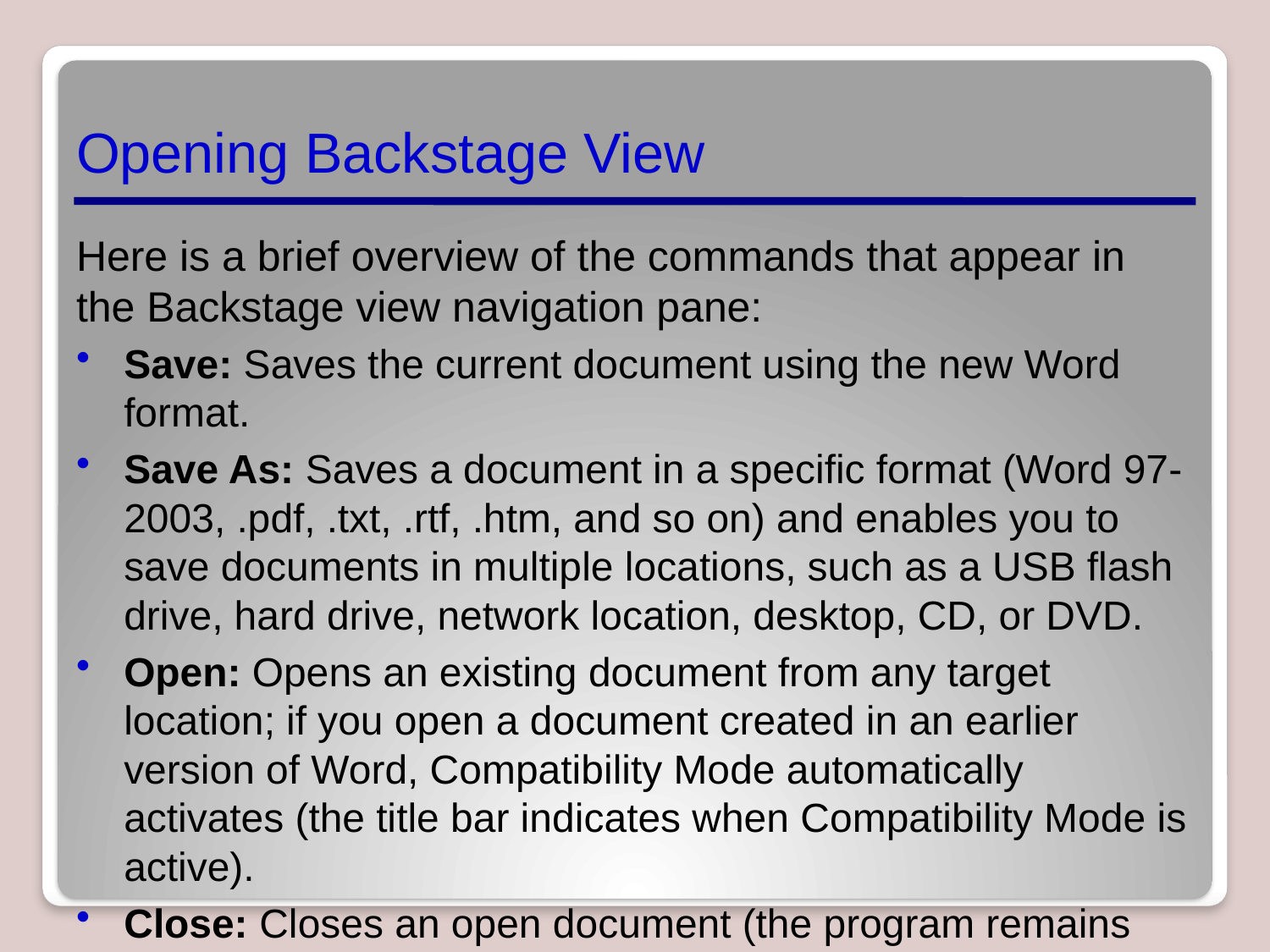

# Opening Backstage View
Here is a brief overview of the commands that appear in the Backstage view navigation pane:
Save: Saves the current document using the new Word format.
Save As: Saves a document in a specific format (Word 97-2003, .pdf, .txt, .rtf, .htm, and so on) and enables you to save documents in multiple locations, such as a USB flash drive, hard drive, network location, desktop, CD, or DVD.
Open: Opens an existing document from any target location; if you open a document created in an earlier version of Word, Compatibility Mode automatically activates (the title bar indicates when Compatibility Mode is active).
Close: Closes an open document (the program remains open).